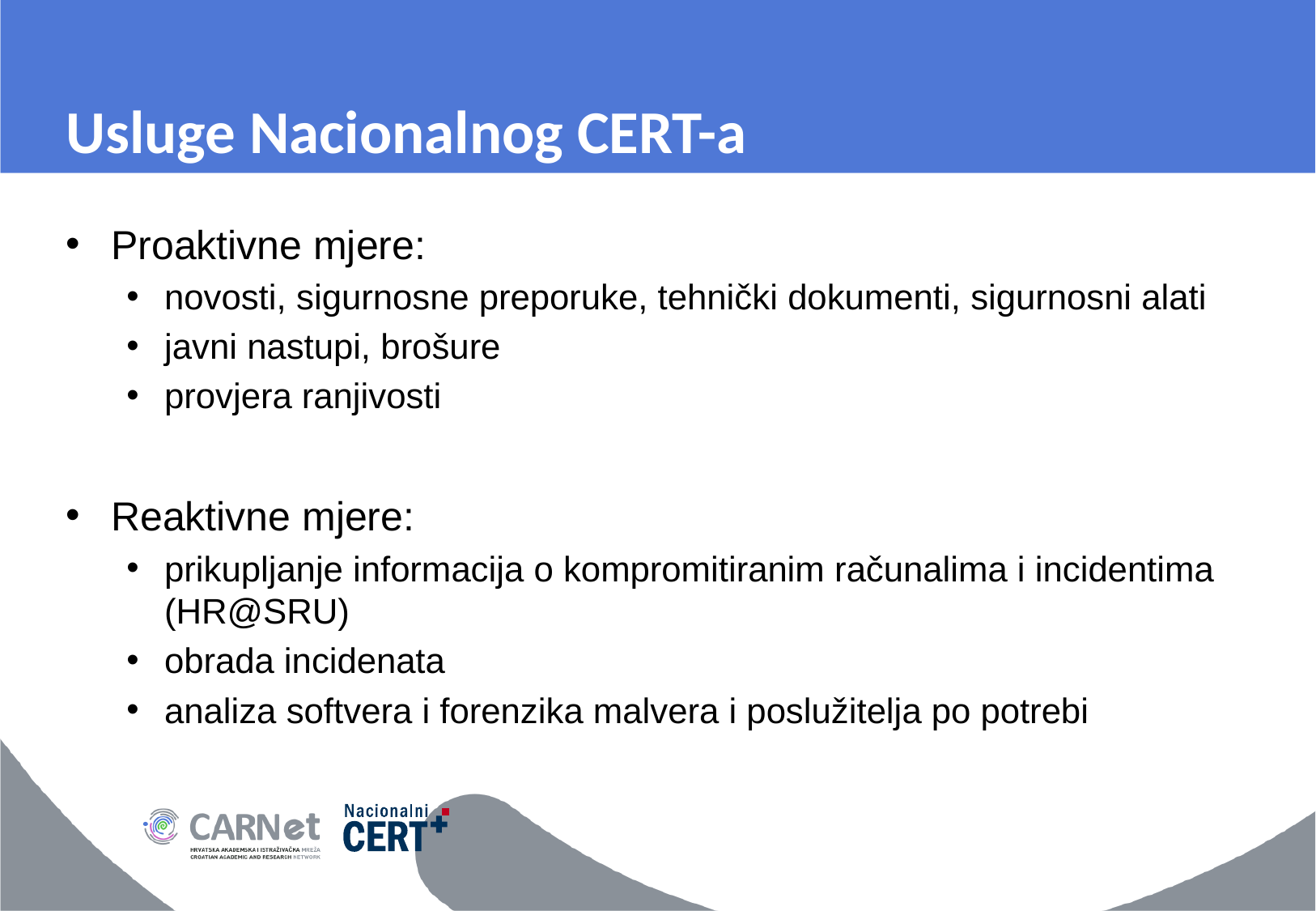

# Usluge Nacionalnog CERT-a
Proaktivne mjere:
novosti, sigurnosne preporuke, tehnički dokumenti, sigurnosni alati
javni nastupi, brošure
provjera ranjivosti

Reaktivne mjere:
prikupljanje informacija o kompromitiranim računalima i incidentima (HR@SRU)
obrada incidenata
analiza softvera i forenzika malvera i poslužitelja po potrebi